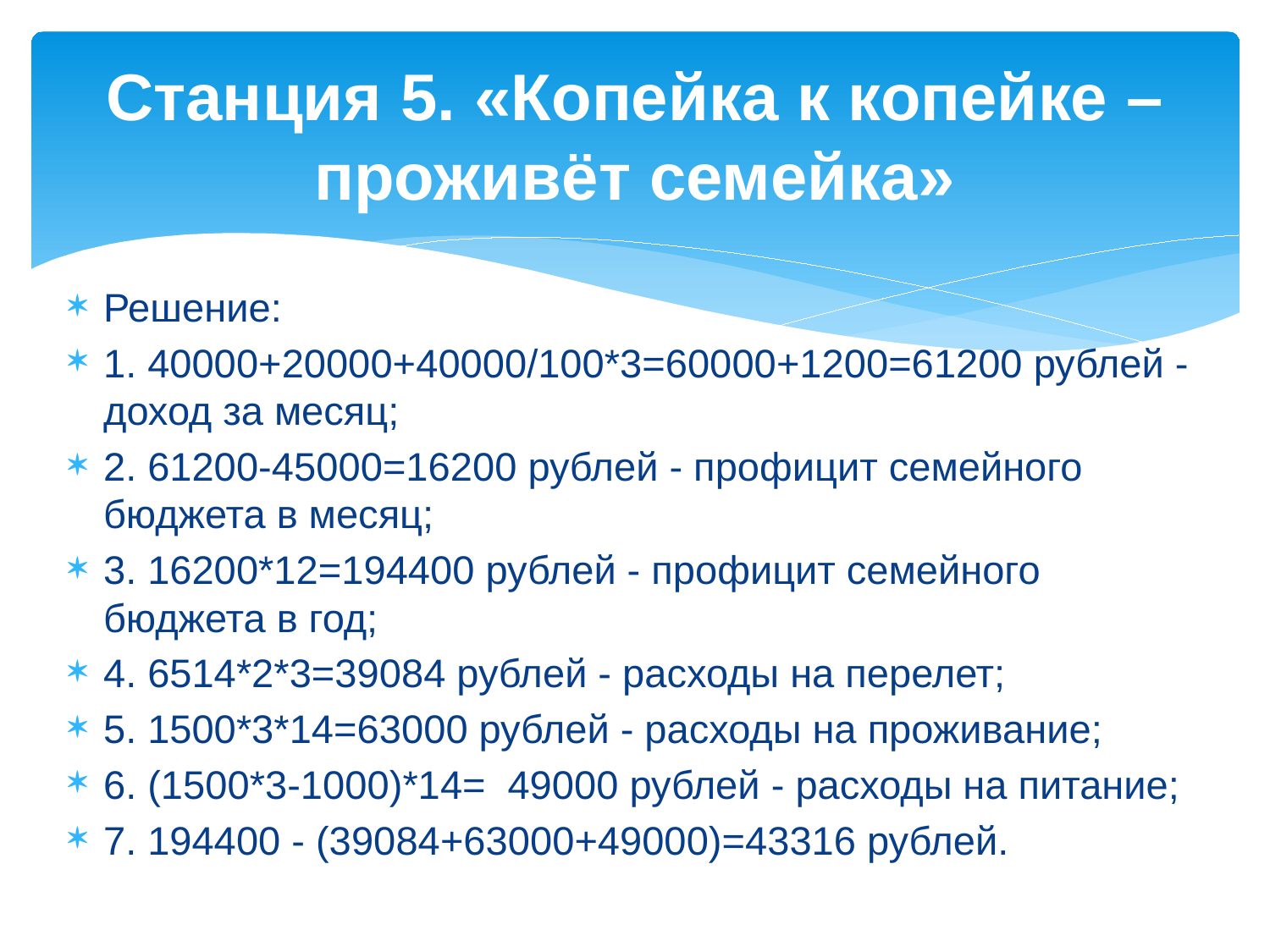

# Станция 5. «Копейка к копейке – проживёт семейка»
Решение:
1. 40000+20000+40000/100*3=60000+1200=61200 рублей - доход за месяц;
2. 61200-45000=16200 рублей - профицит семейного бюджета в месяц;
3. 16200*12=194400 рублей - профицит семейного бюджета в год;
4. 6514*2*3=39084 рублей - расходы на перелет;
5. 1500*3*14=63000 рублей - расходы на проживание;
6. (1500*3-1000)*14=  49000 рублей - расходы на питание;
7. 194400 - (39084+63000+49000)=43316 рублей.